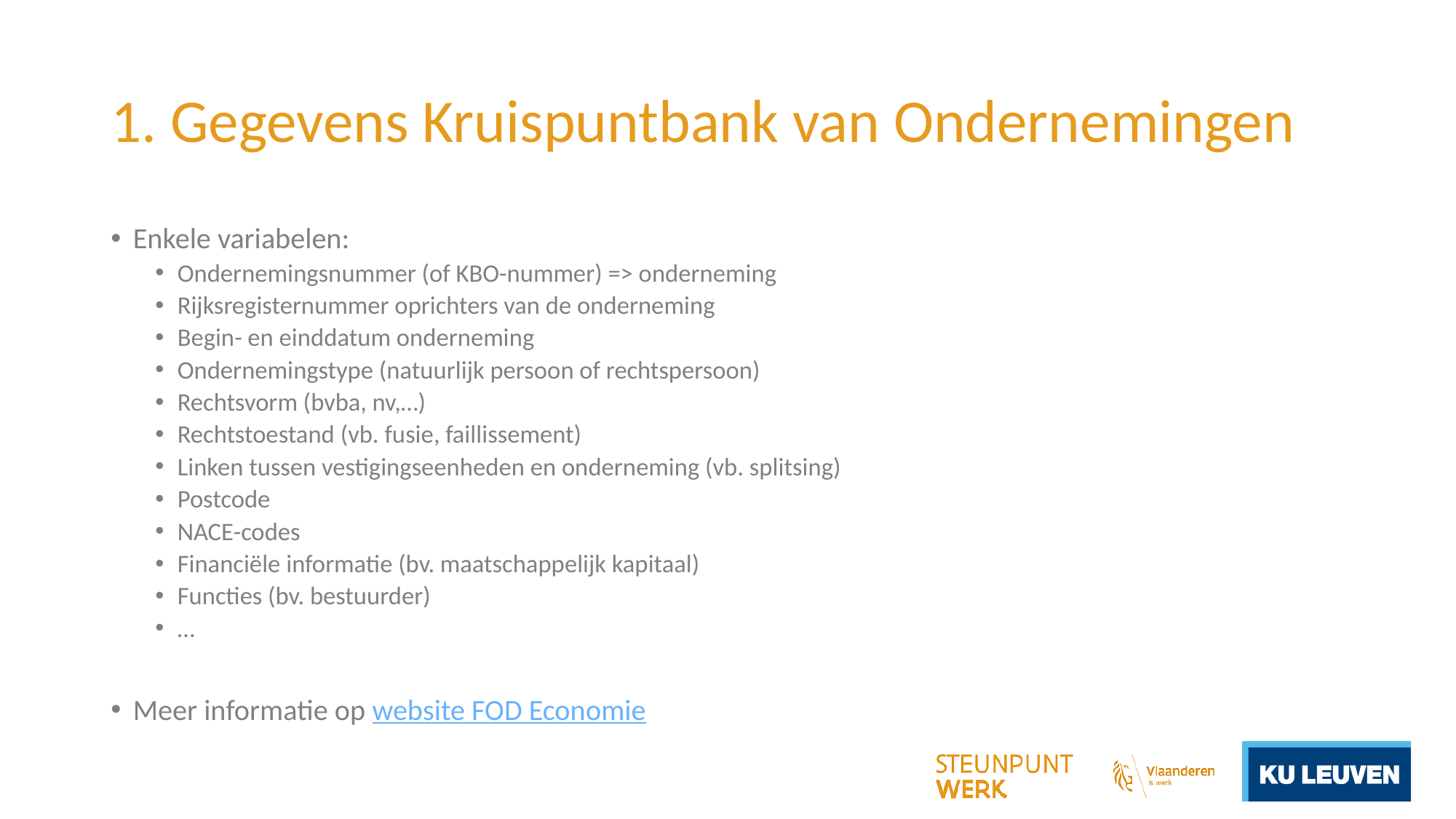

# 1. Gegevens Kruispuntbank van Ondernemingen
Enkele variabelen:
Ondernemingsnummer (of KBO-nummer) => onderneming
Rijksregisternummer oprichters van de onderneming
Begin- en einddatum onderneming
Ondernemingstype (natuurlijk persoon of rechtspersoon)
Rechtsvorm (bvba, nv,…)
Rechtstoestand (vb. fusie, faillissement)
Linken tussen vestigingseenheden en onderneming (vb. splitsing)
Postcode
NACE-codes
Financiële informatie (bv. maatschappelijk kapitaal)
Functies (bv. bestuurder)
…

Meer informatie op website FOD Economie